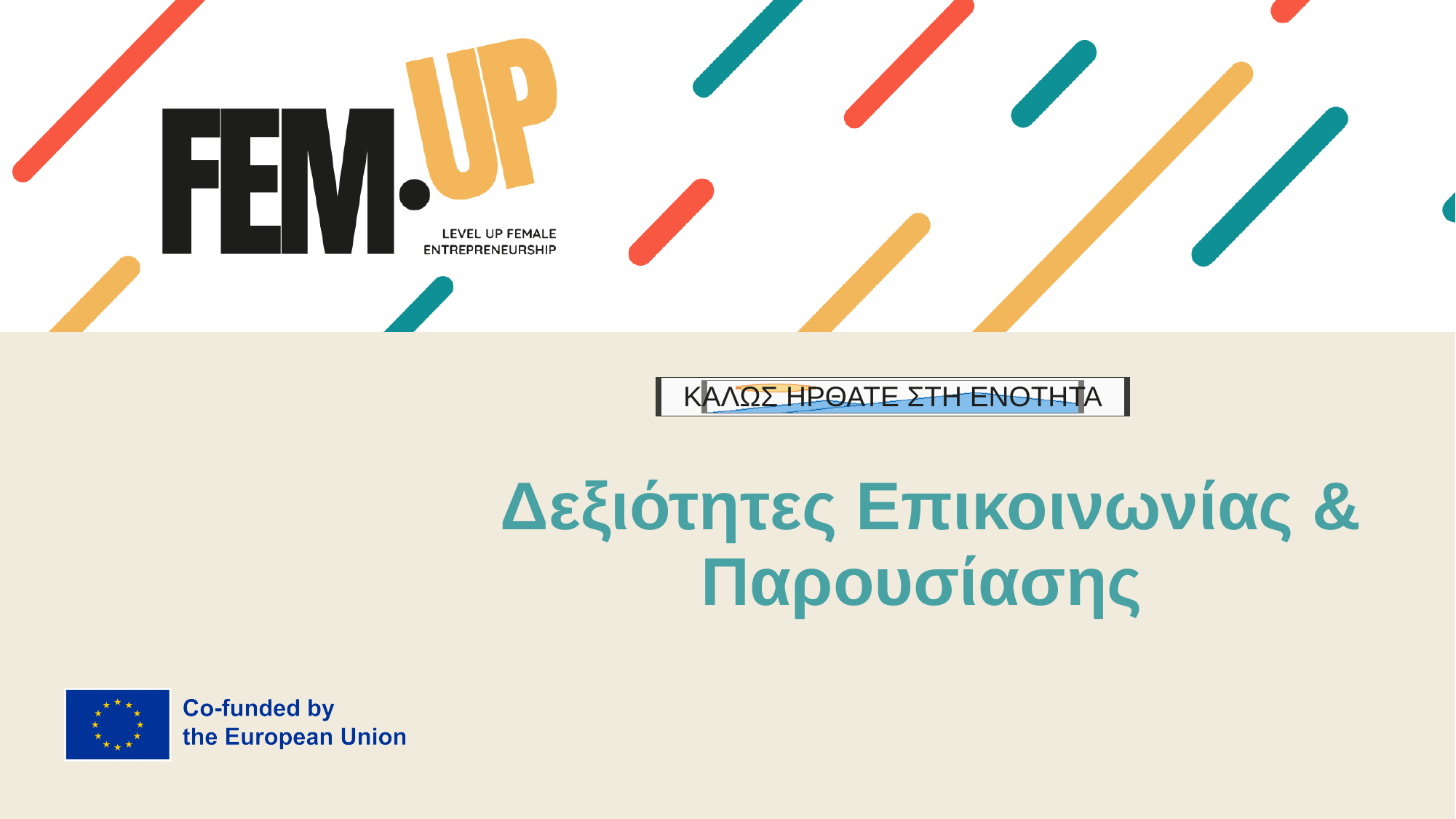

ΚΑΛΩΣ ΗΡΘΑΤΕ ΣΤΗ ΕΝΟΤΗΤΑ
# Δεξιότητες Επικοινωνίας & Παρουσίασης